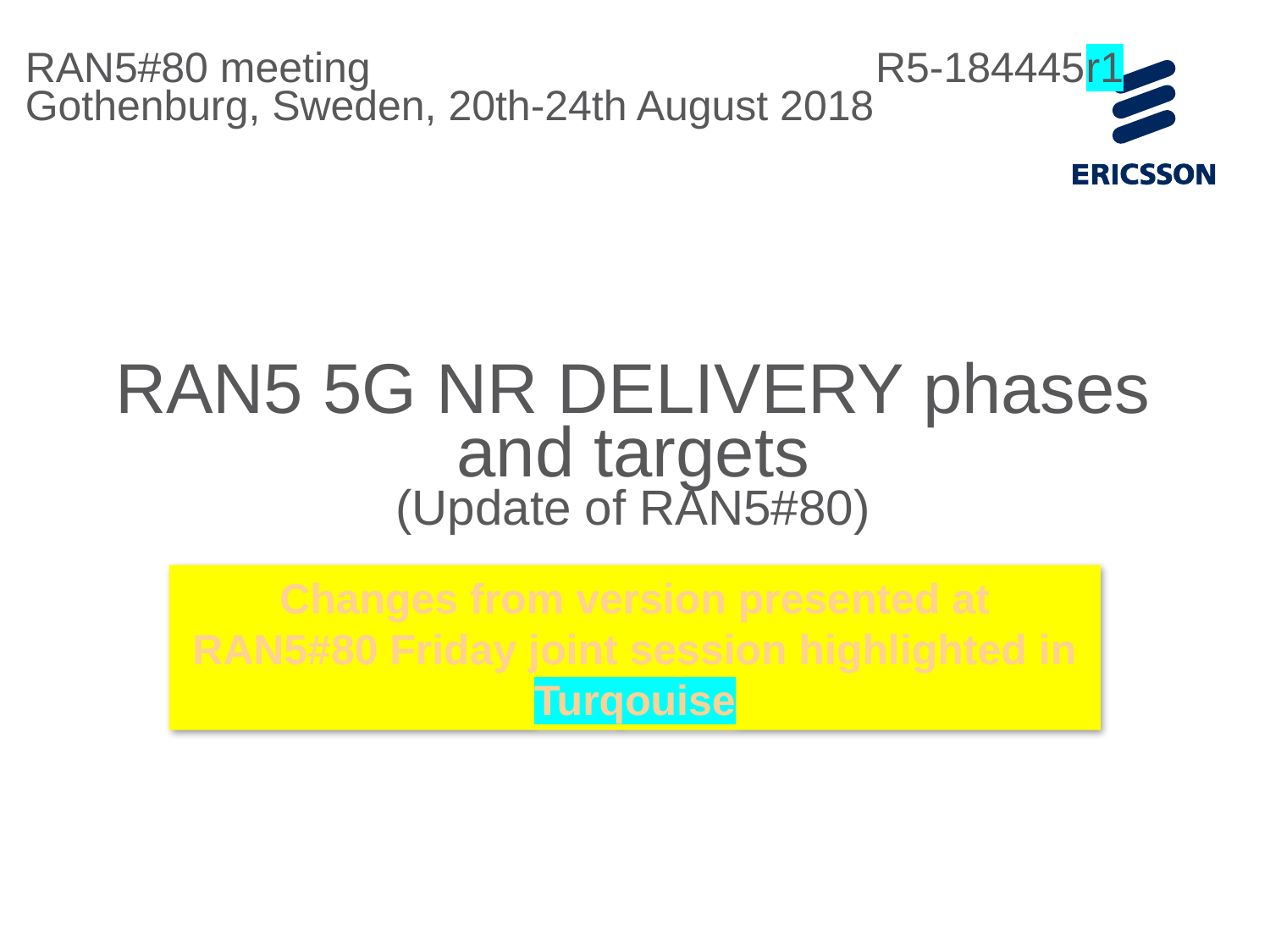

RAN5#80 meeting 		                             R5-184445r1
Gothenburg, Sweden, 20th-24th August 2018

# RAN5 5G NR DELIVERY phases and targets (Update of RAN5#80)
Changes from version presented at RAN5#80 Friday joint session highlighted in Turqouise